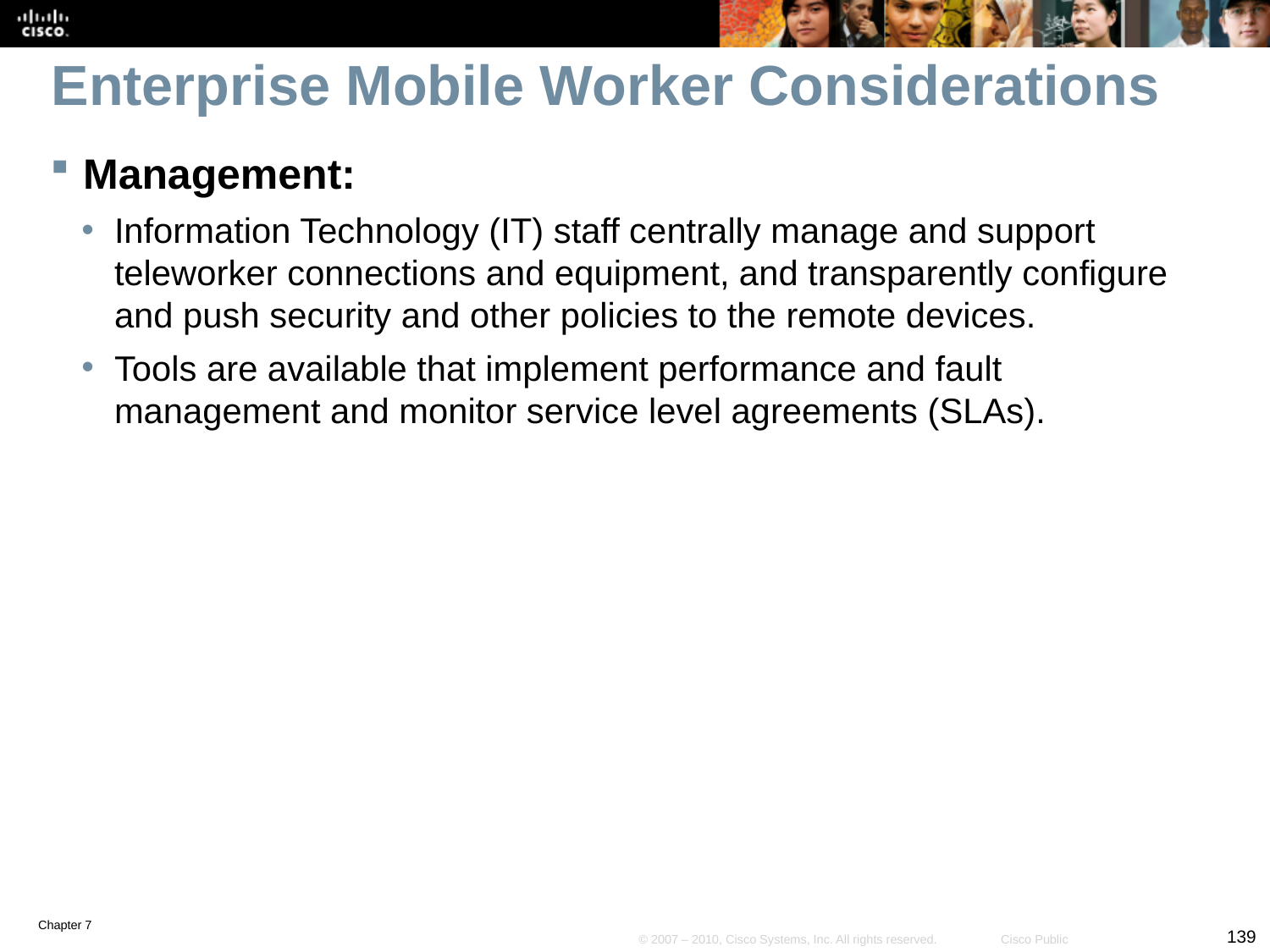

# Enterprise Mobile Worker Considerations
Management:
Information Technology (IT) staff centrally manage and support teleworker connections and equipment, and transparently configure and push security and other policies to the remote devices.
Tools are available that implement performance and fault management and monitor service level agreements (SLAs).